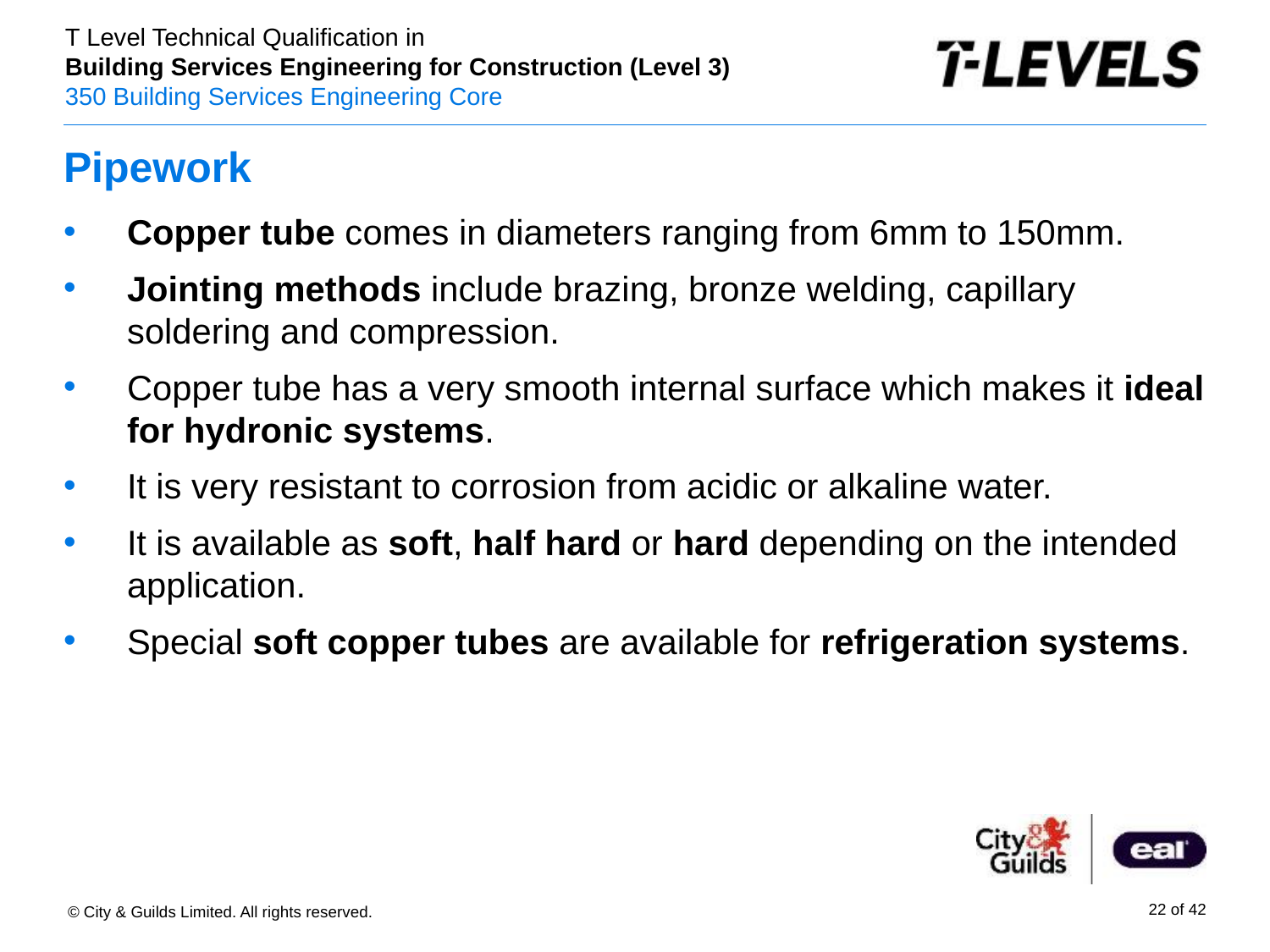

# Pipework
Copper tube comes in diameters ranging from 6mm to 150mm.
Jointing methods include brazing, bronze welding, capillary soldering and compression.
Copper tube has a very smooth internal surface which makes it ideal for hydronic systems.
It is very resistant to corrosion from acidic or alkaline water.
It is available as soft, half hard or hard depending on the intended application.
Special soft copper tubes are available for refrigeration systems.